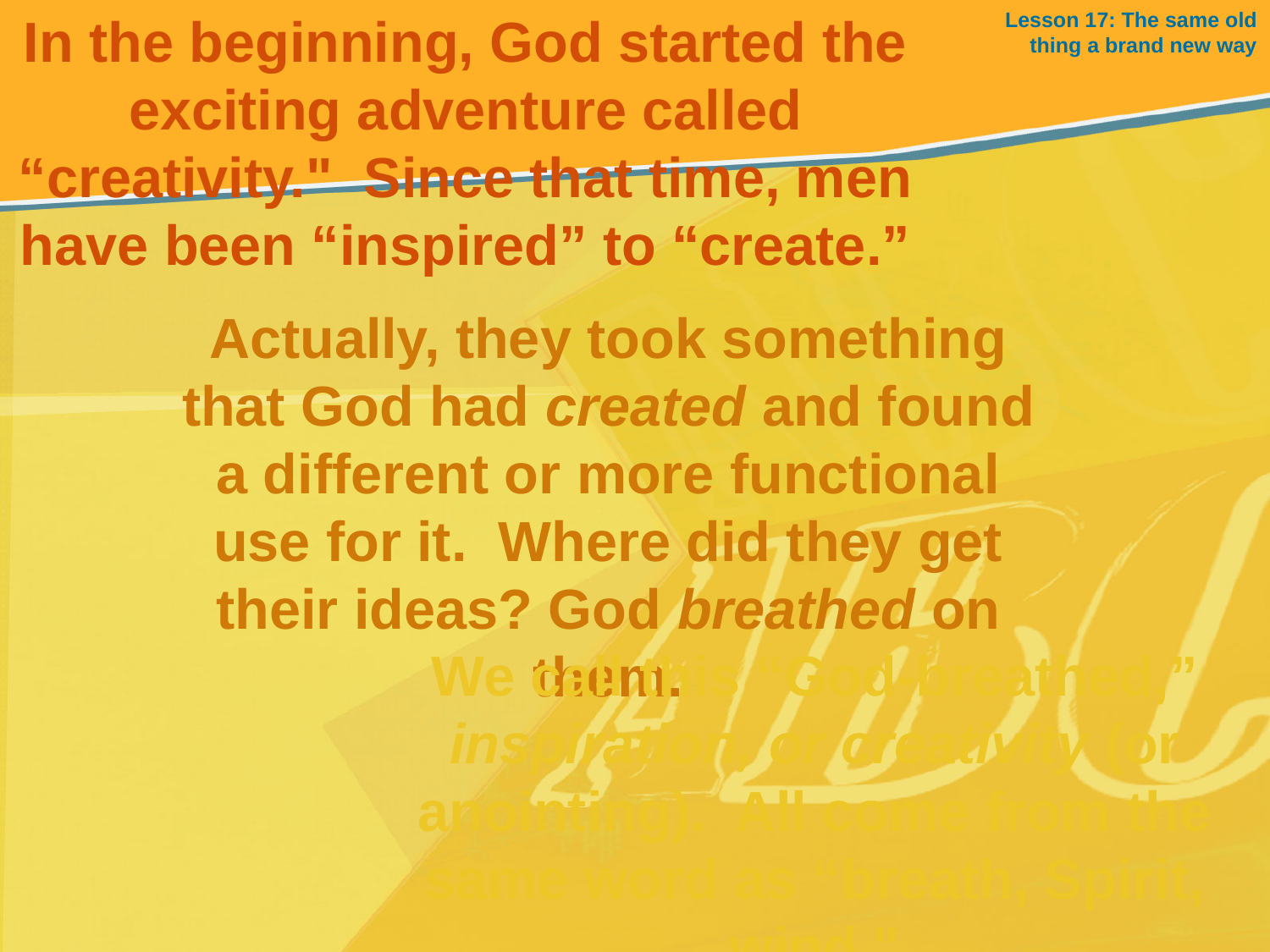

In the beginning, God started the exciting adventure called “creativity."  Since that time, men have been “inspired” to “create.”
Lesson 17: The same old thing a brand new way
Actually, they took something that God had created and found a different or more functional use for it.  Where did they get their ideas? God breathed on them.
We call this “God-breathed,” inspiration, or creativity (or anointing).  All come from the same word as “breath, Spirit, wind."